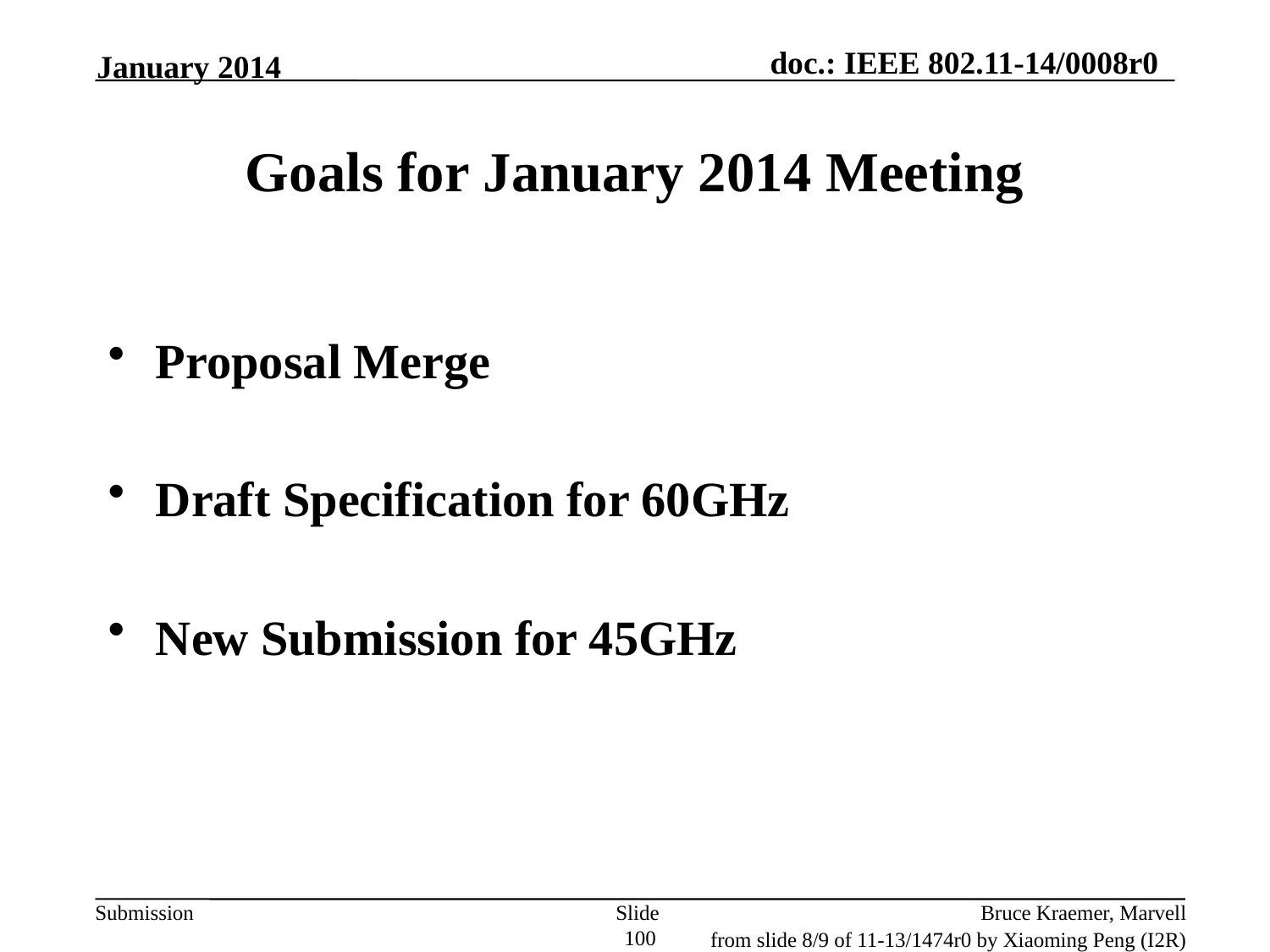

January 2014
# Goals for January 2014 Meeting

Proposal Merge

Draft Specification for 60GHz

New Submission for 45GHz

Slide 100
Bruce Kraemer, Marvell
from slide 8/9 of 11-13/1474r0 by Xiaoming Peng (I2R)